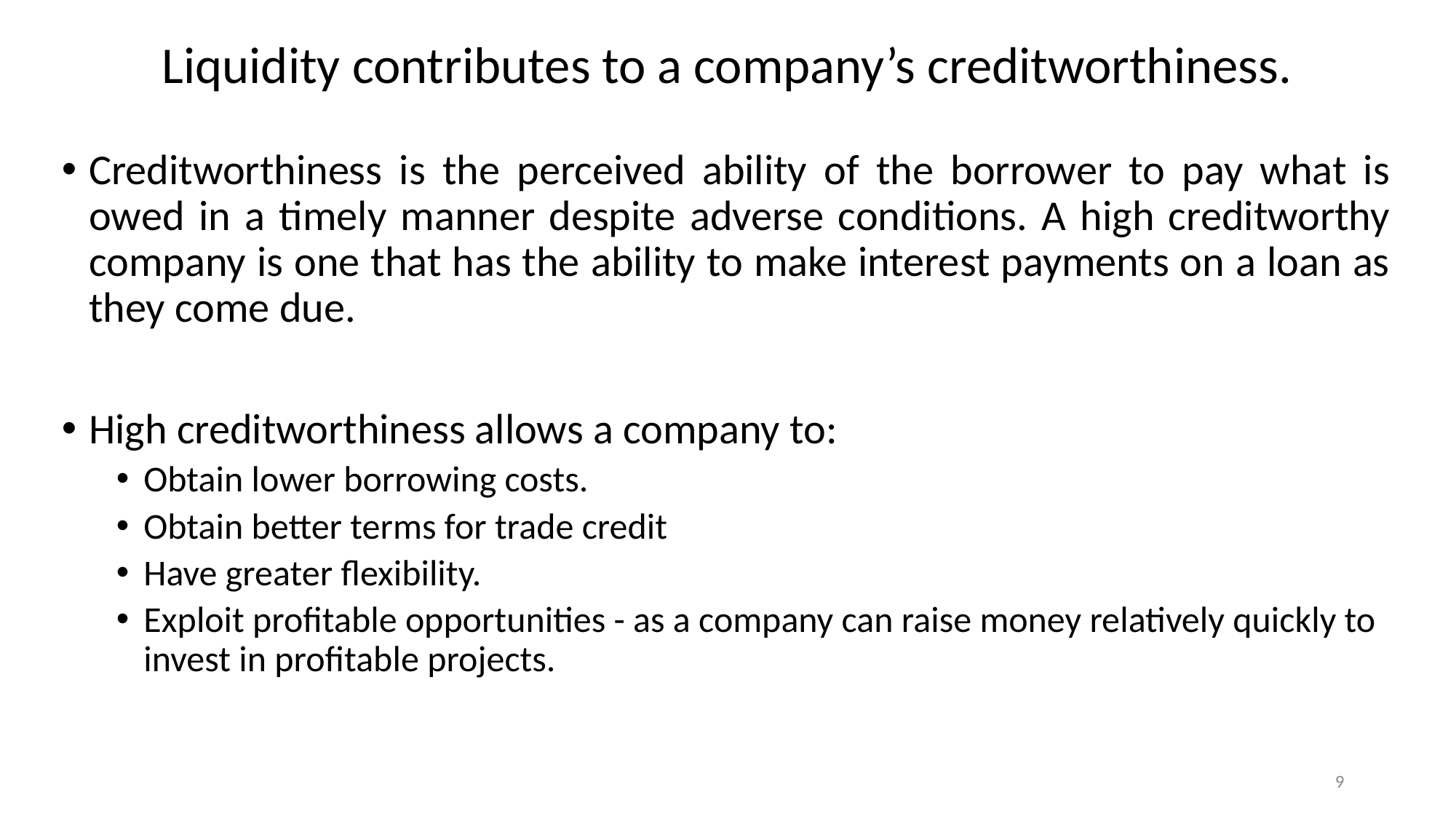

# Liquidity contributes to a company’s creditworthiness.
Creditworthiness is the perceived ability of the borrower to pay what is owed in a timely manner despite adverse conditions. A high creditworthy company is one that has the ability to make interest payments on a loan as they come due.

High creditworthiness allows a company to:
Obtain lower borrowing costs.
Obtain better terms for trade credit
Have greater flexibility.
Exploit profitable opportunities - as a company can raise money relatively quickly to invest in profitable projects.
9